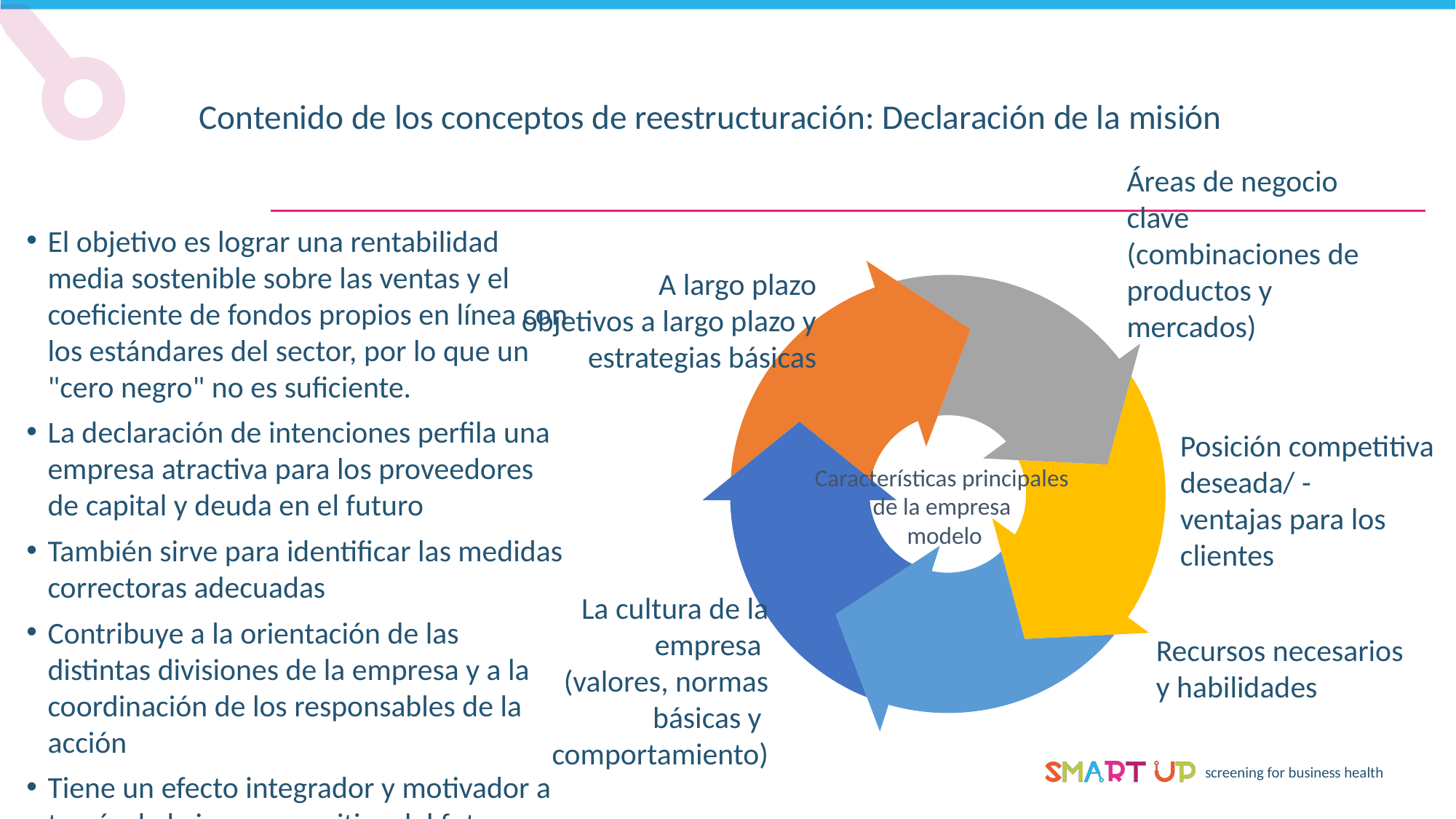

Contenido de los conceptos de reestructuración: Declaración de la misión
El objetivo es lograr una rentabilidad media sostenible sobre las ventas y el coeficiente de fondos propios en línea con los estándares del sector, por lo que un "cero negro" no es suficiente.
La declaración de intenciones perfila una empresa atractiva para los proveedores de capital y deuda en el futuro
También sirve para identificar las medidas correctoras adecuadas
Contribuye a la orientación de las distintas divisiones de la empresa y a la coordinación de los responsables de la acción
Tiene un efecto integrador y motivador a través de la imagen positiva del futuro

Áreas de negocio clave
(combinaciones de productos y mercados)
A largo plazo
 objetivos a largo plazo y
 estrategias básicas

Posición competitiva deseada/ -
ventajas para los clientes
Características principales
de la empresa
modelo
La cultura de la empresa
(valores, normas básicas y
comportamiento)
Recursos necesarios
y habilidades